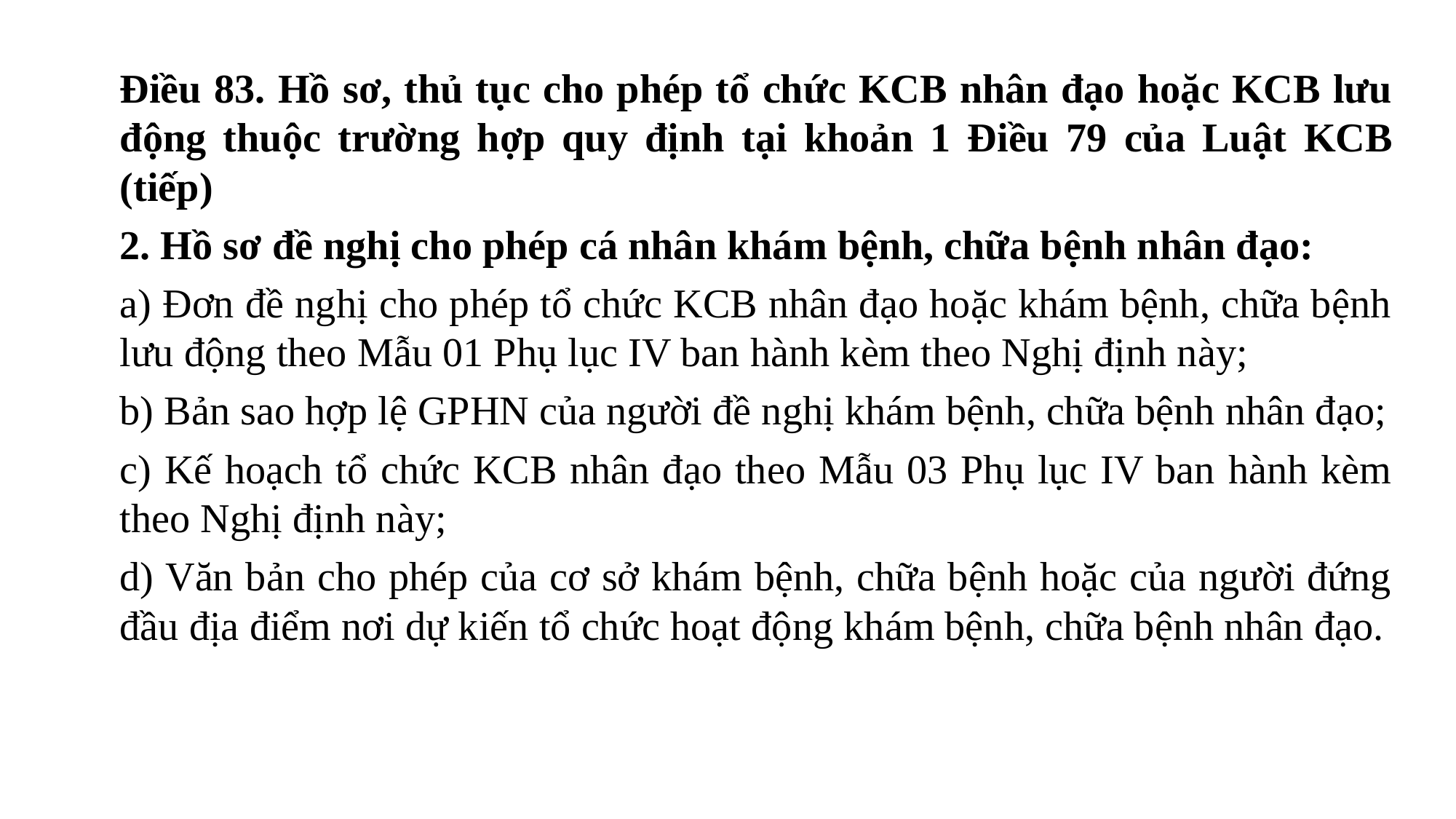

Điều 83. Hồ sơ, thủ tục cho phép tổ chức KCB nhân đạo hoặc KCB lưu động thuộc trường hợp quy định tại khoản 1 Điều 79 của Luật KCB (tiếp)
2. Hồ sơ đề nghị cho phép cá nhân khám bệnh, chữa bệnh nhân đạo:
a) Đơn đề nghị cho phép tổ chức KCB nhân đạo hoặc khám bệnh, chữa bệnh lưu động theo Mẫu 01 Phụ lục IV ban hành kèm theo Nghị định này;
b) Bản sao hợp lệ GPHN của người đề nghị khám bệnh, chữa bệnh nhân đạo;
c) Kế hoạch tổ chức KCB nhân đạo theo Mẫu 03 Phụ lục IV ban hành kèm theo Nghị định này;
d) Văn bản cho phép của cơ sở khám bệnh, chữa bệnh hoặc của người đứng đầu địa điểm nơi dự kiến tổ chức hoạt động khám bệnh, chữa bệnh nhân đạo.